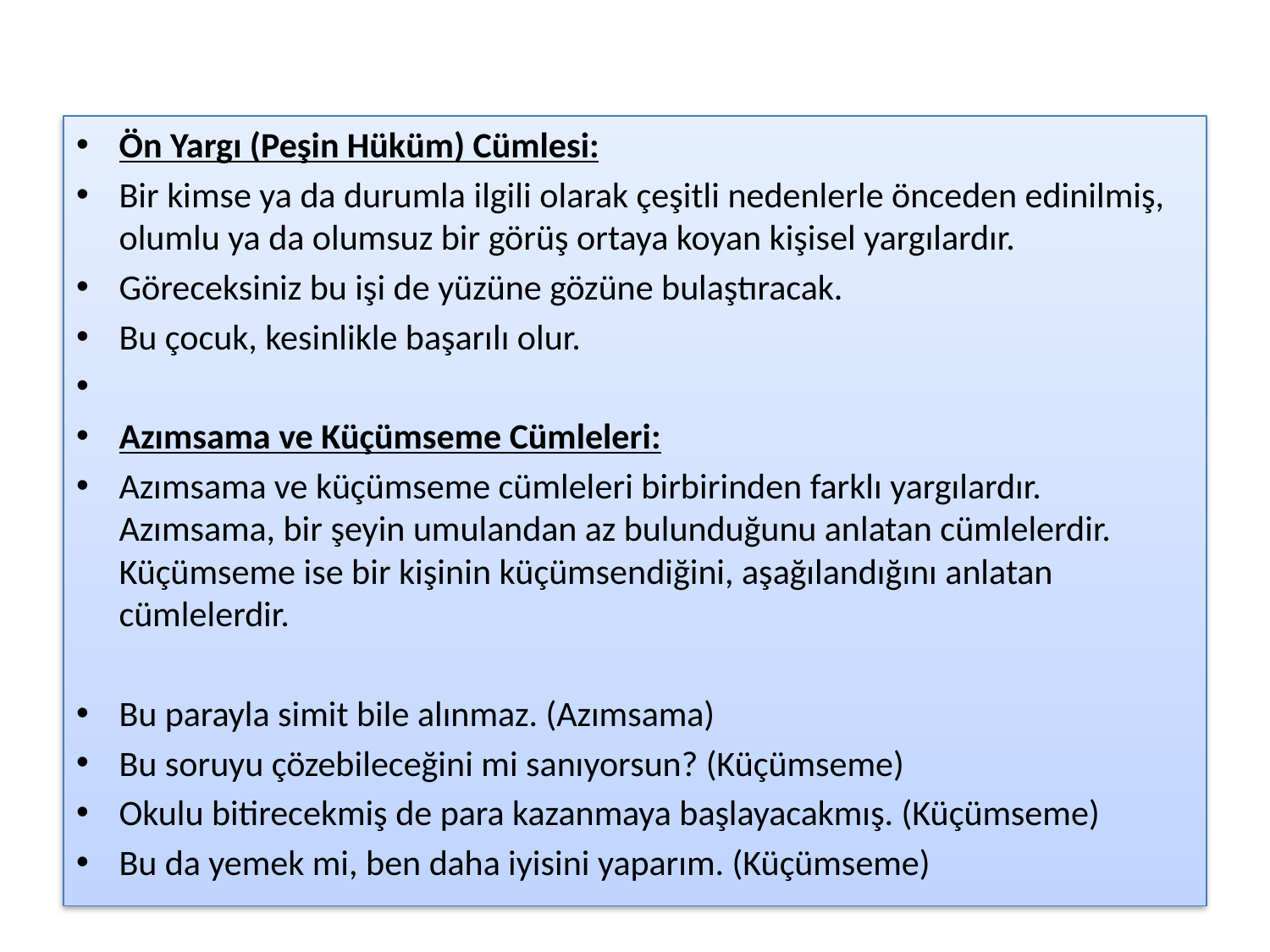

#
Ön Yargı (Peşin Hüküm) Cümlesi:
Bir kimse ya da durumla ilgili olarak çeşitli nedenlerle önceden edinilmiş, olumlu ya da olumsuz bir görüş ortaya koyan kişisel yargılardır.
Göreceksiniz bu işi de yüzüne gözüne bulaştıracak.
Bu çocuk, kesinlikle başarılı olur.

Azımsama ve Küçümseme Cümleleri:
Azımsama ve küçümseme cümleleri birbirinden farklı yargılardır. Azımsama, bir şeyin umulandan az bulunduğunu anlatan cümlelerdir. Küçümseme ise bir kişinin küçümsendiğini, aşağılandığını anlatan cümlelerdir.

Bu parayla simit bile alınmaz. (Azımsama)
Bu soruyu çözebileceğini mi sanıyorsun? (Küçümseme)
Okulu bitirecekmiş de para kazanmaya başlayacakmış. (Küçümseme)
Bu da yemek mi, ben daha iyisini yaparım. (Küçümseme)